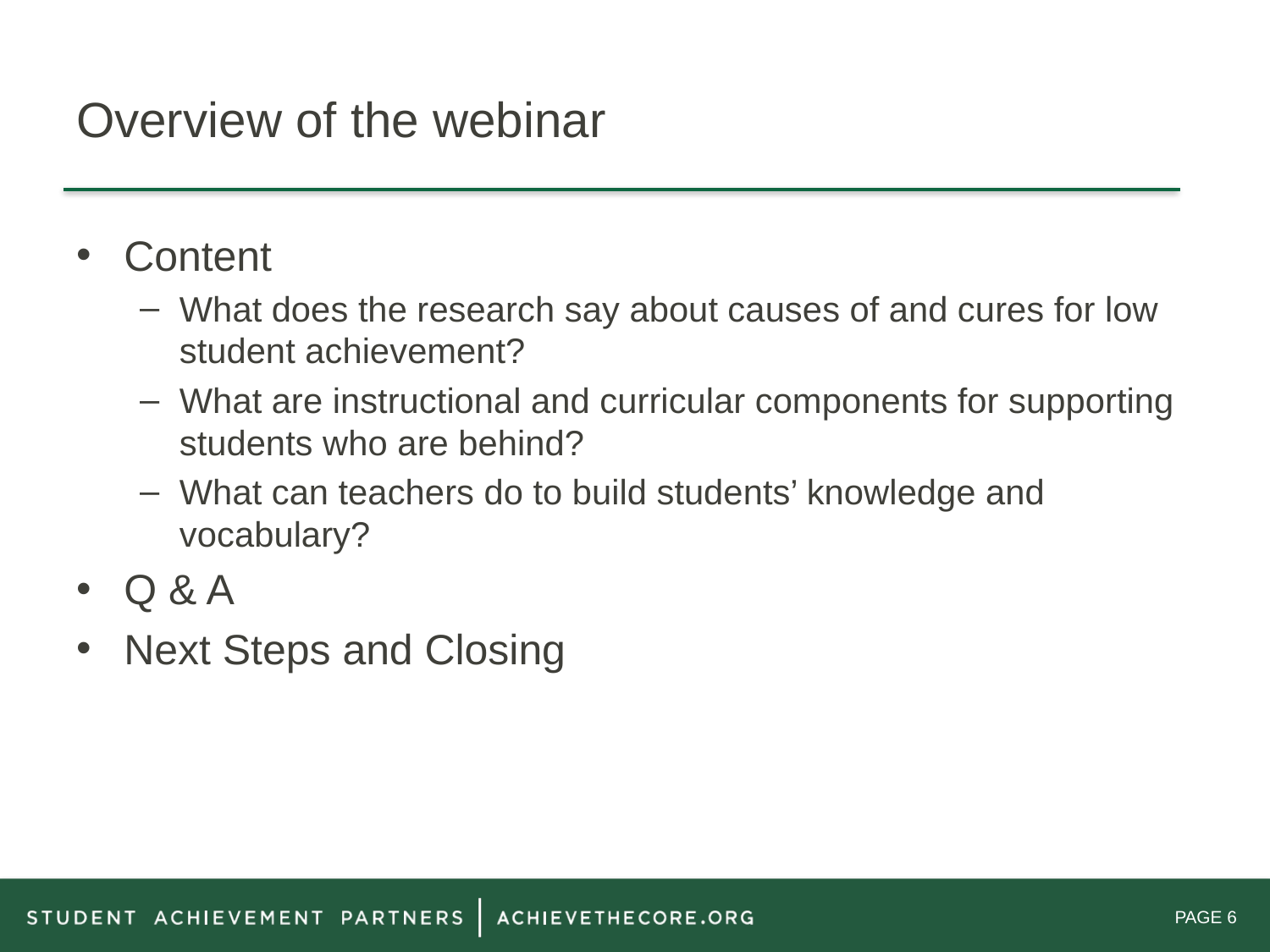

# Overview of the webinar
Content
What does the research say about causes of and cures for low student achievement?
What are instructional and curricular components for supporting students who are behind?
What can teachers do to build students’ knowledge and vocabulary?
Q & A
Next Steps and Closing